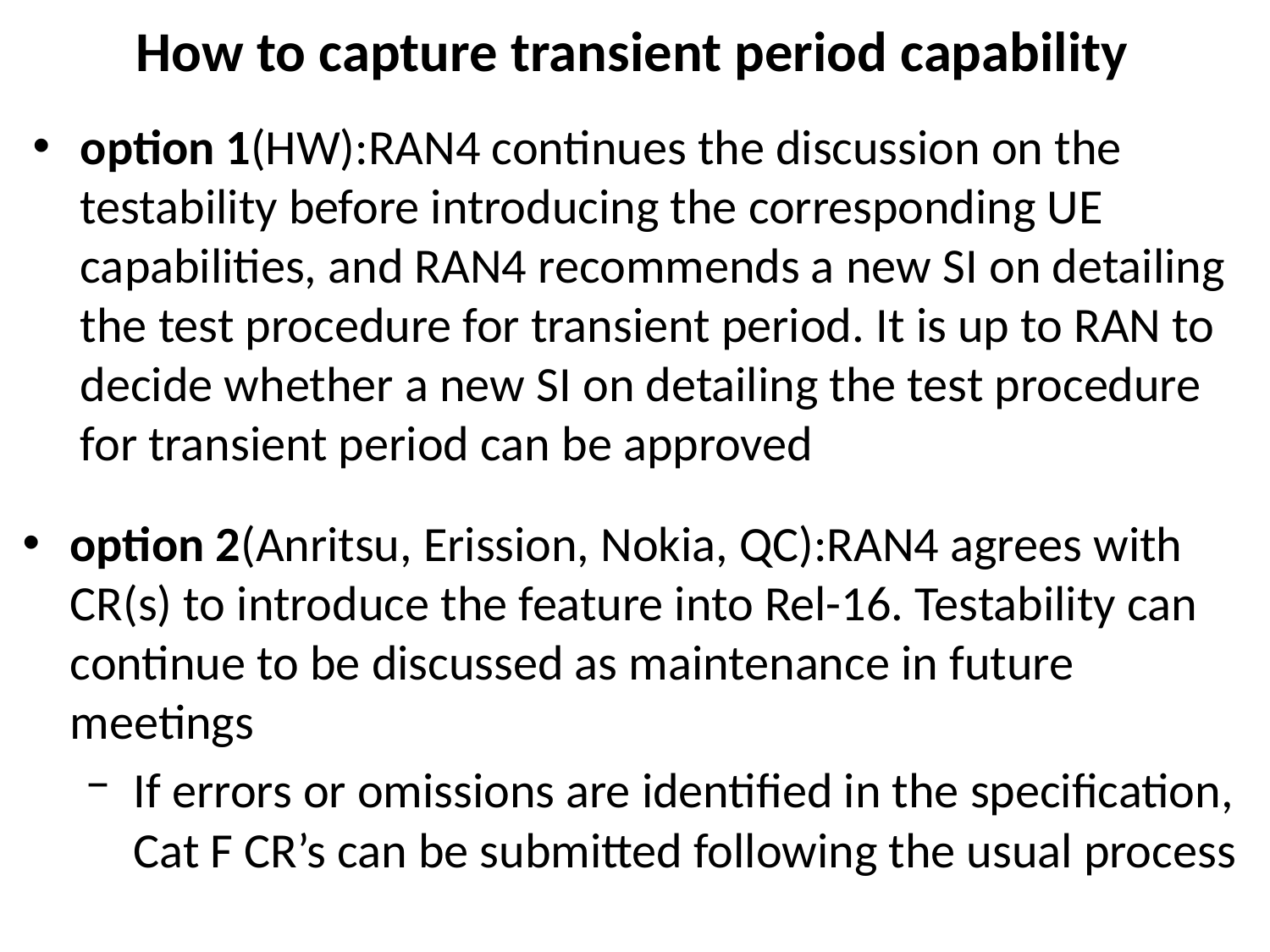

# How to capture transient period capability
option 1(HW):RAN4 continues the discussion on the testability before introducing the corresponding UE capabilities, and RAN4 recommends a new SI on detailing the test procedure for transient period. It is up to RAN to decide whether a new SI on detailing the test procedure for transient period can be approved

option 2(Anritsu, Erission, Nokia, QC):RAN4 agrees with CR(s) to introduce the feature into Rel-16. Testability can continue to be discussed as maintenance in future meetings
If errors or omissions are identified in the specification, Cat F CR’s can be submitted following the usual process